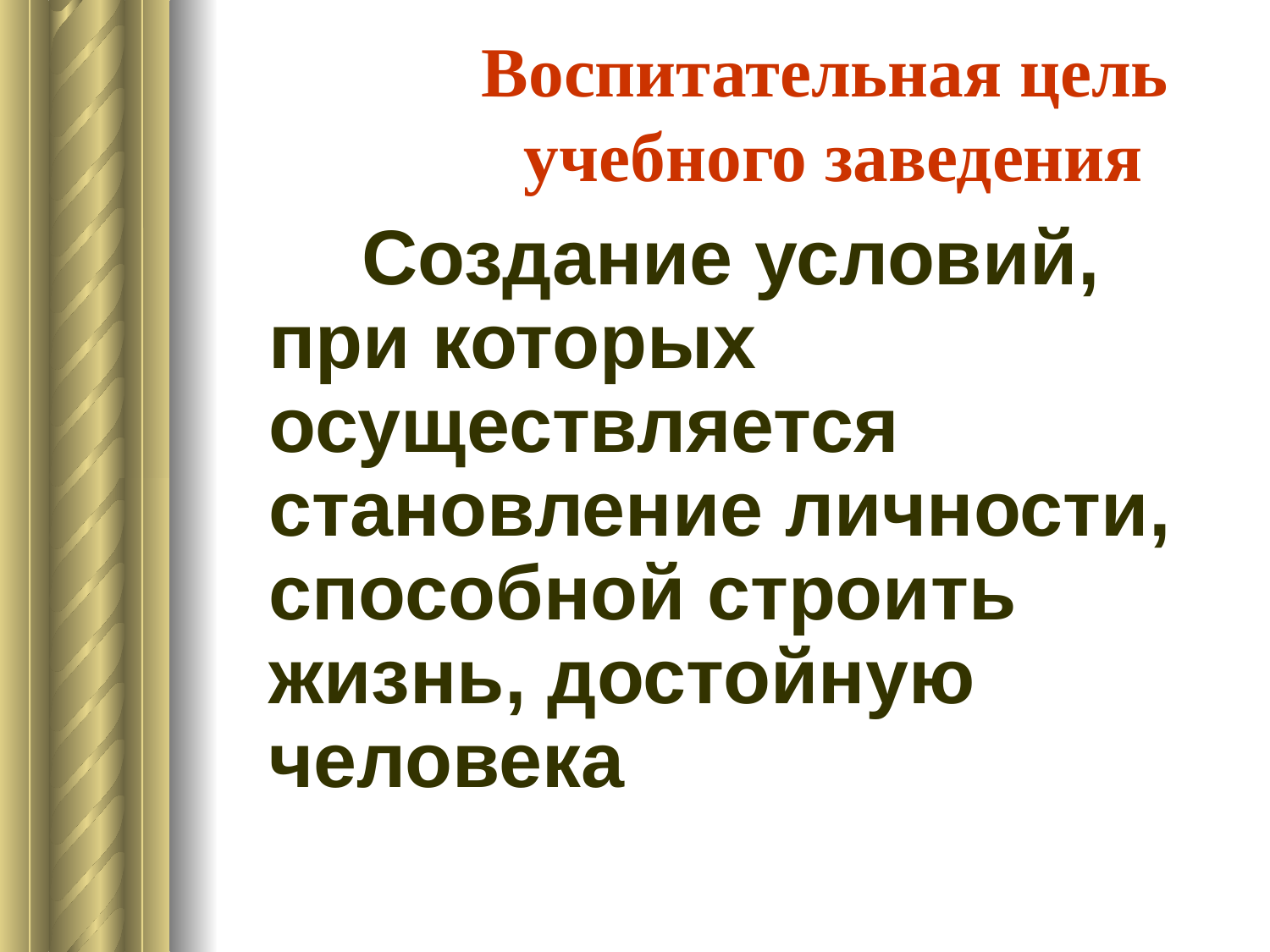

# Воспитательная цель учебного заведения
         Создание условий, при которых осуществляется становление личности, способной строить жизнь, достойную человека